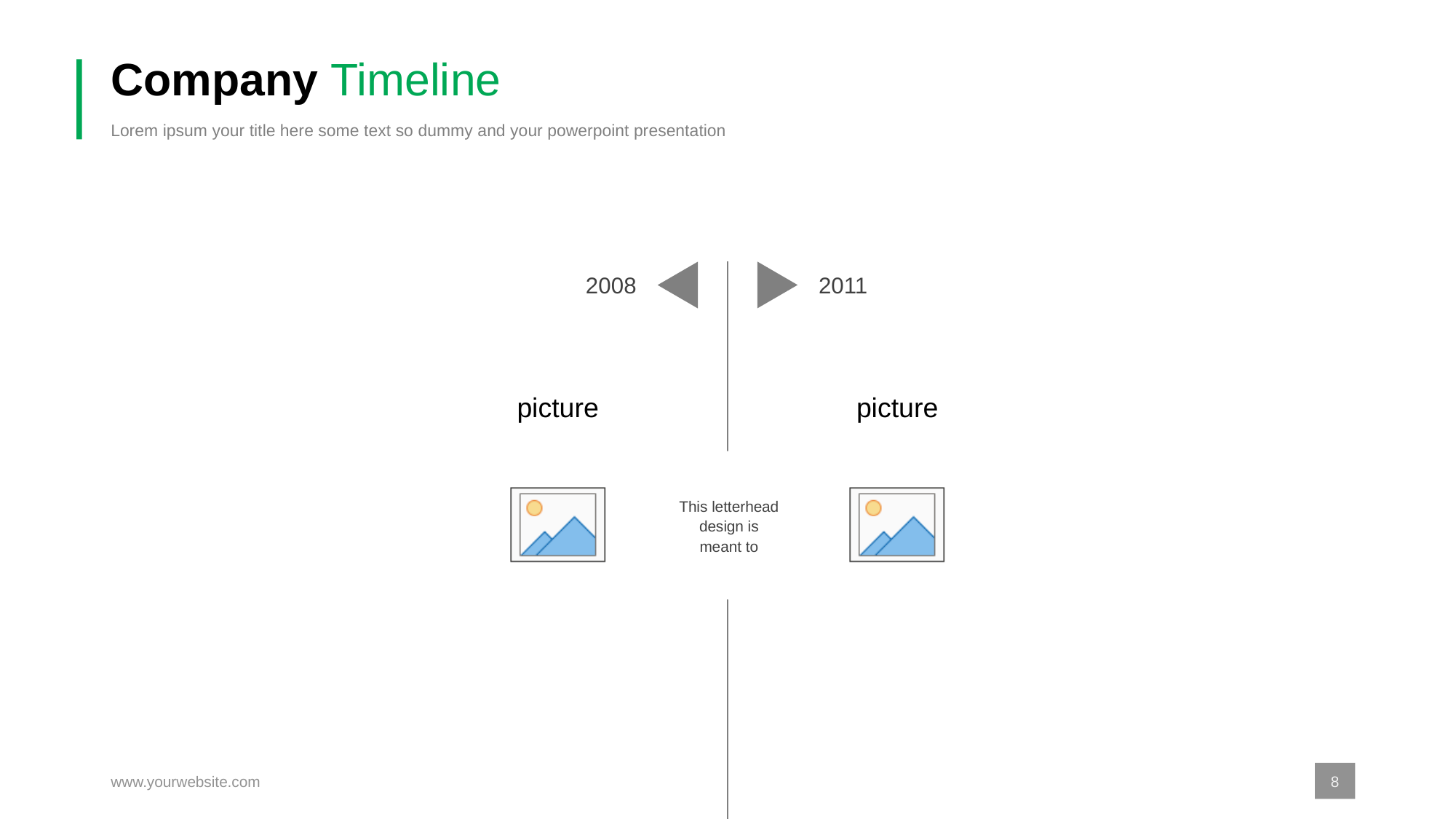

# Company Timeline

Lorem ipsum your title here some text so dummy and your powerpoint presentation

2008
2011

This letterhead design is meant to
8
www.yourwebsite.com